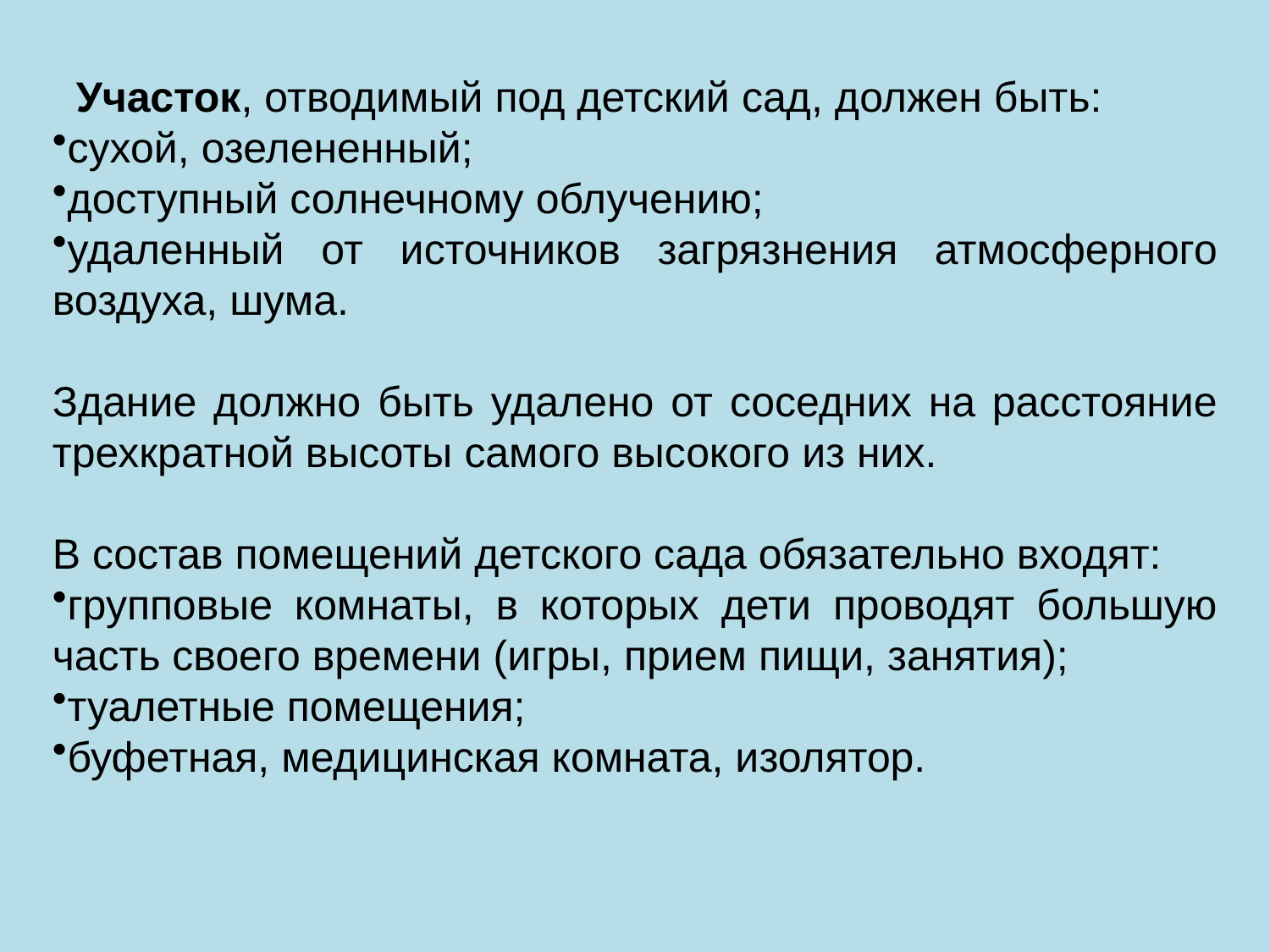

Участок, отводимый под детский сад, должен быть:
сухой, озелененный;
доступный солнечному облучению;
удаленный от источников загрязнения атмосферного воздуха, шума.

Здание должно быть удалено от соседних на расстояние трехкратной высоты самого высокого из них.

В состав помещений детского сада обязательно входят:
групповые комнаты, в которых дети проводят большую часть своего времени (игры, прием пищи, занятия);
туалетные помещения;
буфетная, медицинская комната, изолятор.